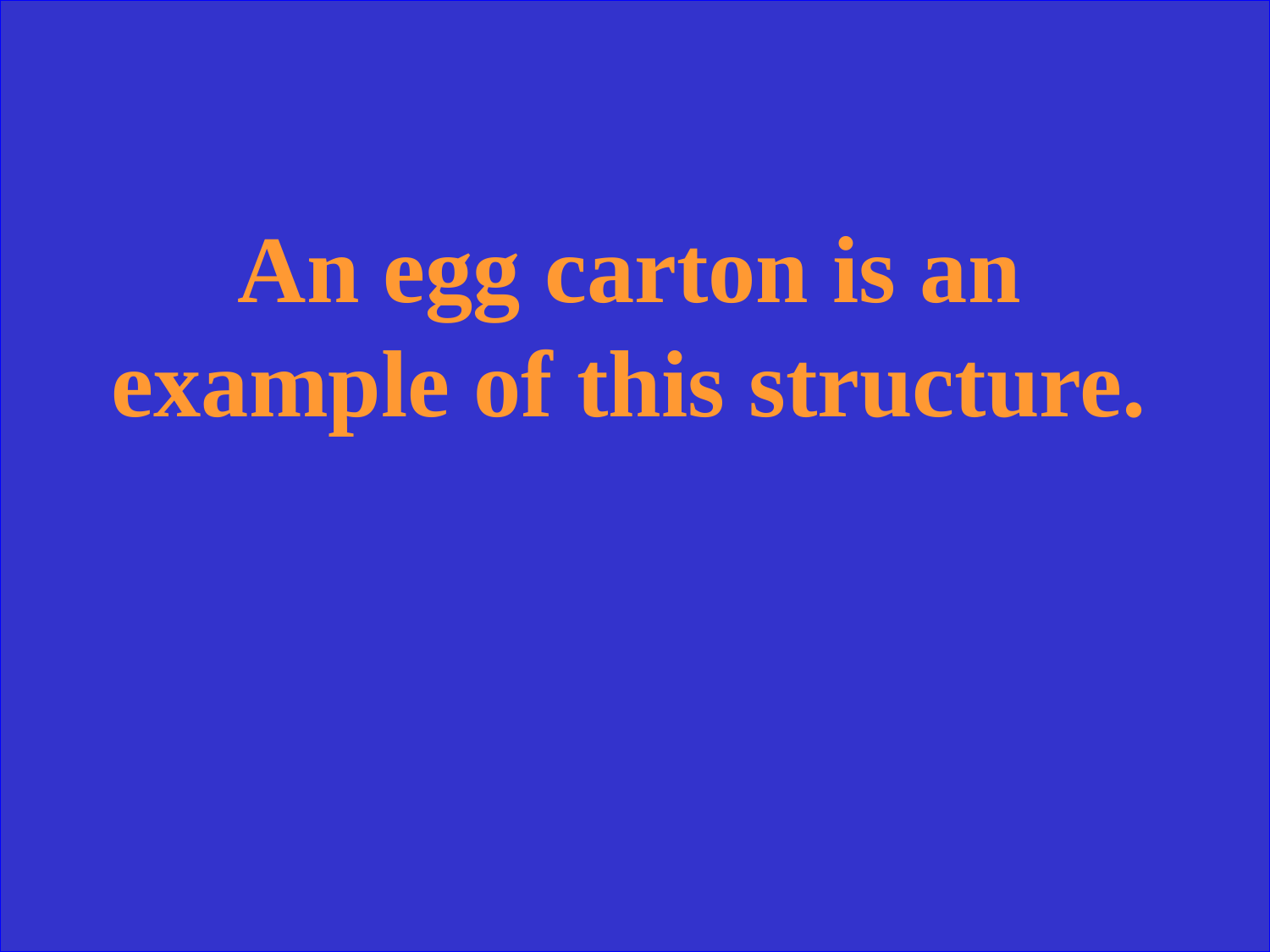

An egg carton is an example of this structure.